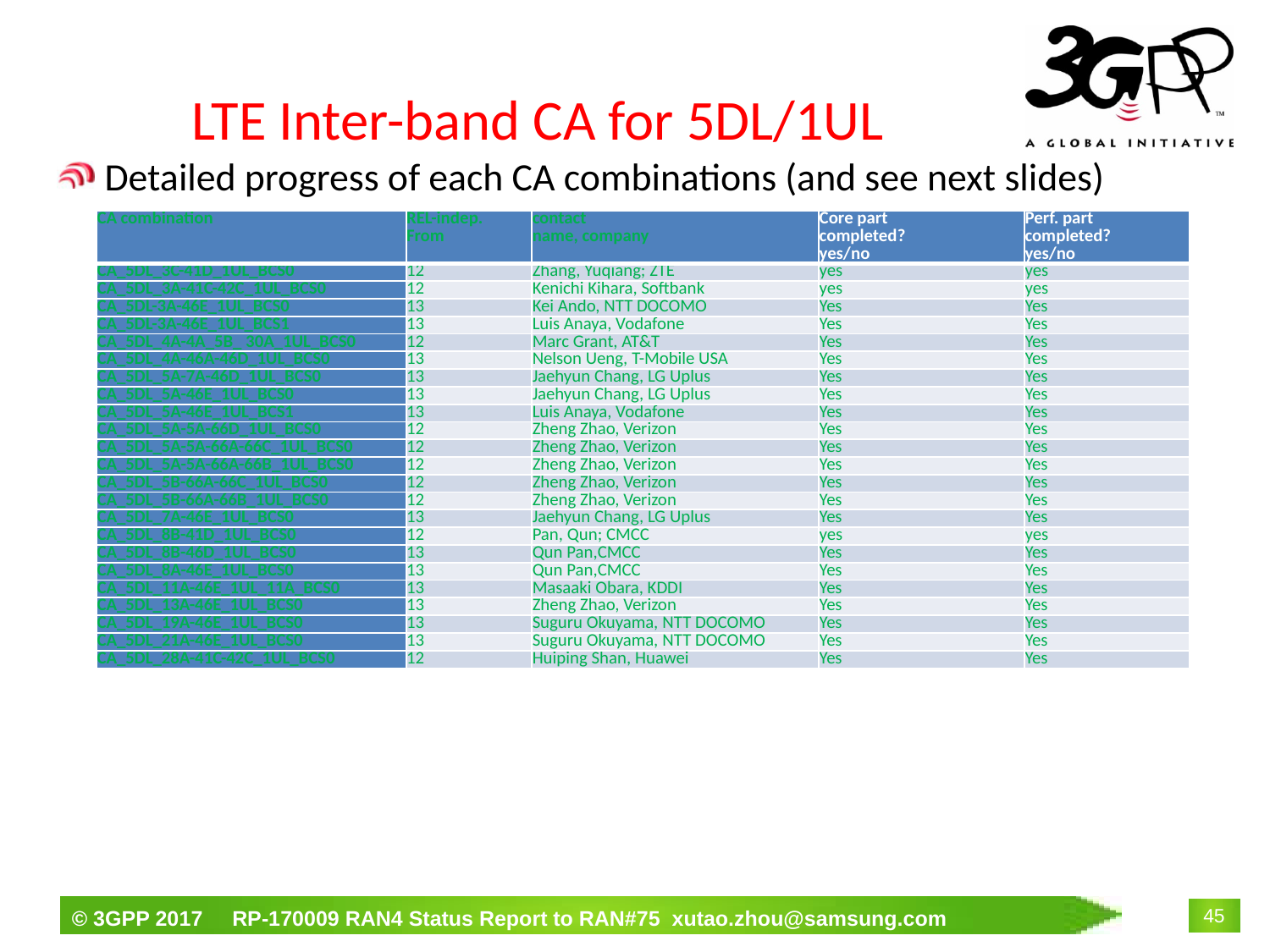

# LTE Inter-band CA for 5DL/1UL
Detailed progress of each CA combinations (and see next slides)

| CA combination | REL-indep. From | contact name, company | Core part completed? yes/no | Perf. part completed? yes/no |
| --- | --- | --- | --- | --- |
| CA\_5DL\_3C-41D\_1UL\_BCS0 | 12 | Zhang, Yuqiang; ZTE | yes | yes |
| CA\_5DL\_3A-41C-42C\_1UL\_BCS0 | 12 | Kenichi Kihara, Softbank | yes | yes |
| CA\_5DL-3A-46E\_1UL\_BCS0 | 13 | Kei Ando, NTT DOCOMO | Yes | Yes |
| CA\_5DL-3A-46E\_1UL\_BCS1 | 13 | Luis Anaya, Vodafone | Yes | Yes |
| CA\_5DL\_4A-4A\_5B\_ 30A\_1UL\_BCS0 | 12 | Marc Grant, AT&T | Yes | Yes |
| CA\_5DL\_4A-46A-46D\_1UL\_BCS0 | 13 | Nelson Ueng, T-Mobile USA | Yes | Yes |
| CA\_5DL\_5A-7A-46D\_1UL\_BCS0 | 13 | Jaehyun Chang, LG Uplus | Yes | Yes |
| CA\_5DL\_5A-46E\_1UL\_BCS0 | 13 | Jaehyun Chang, LG Uplus | Yes | Yes |
| CA\_5DL\_5A-46E\_1UL\_BCS1 | 13 | Luis Anaya, Vodafone | Yes | Yes |
| CA\_5DL\_5A-5A-66D\_1UL\_BCS0 | 12 | Zheng Zhao, Verizon | Yes | Yes |
| CA\_5DL\_5A-5A-66A-66C\_1UL\_BCS0 | 12 | Zheng Zhao, Verizon | Yes | Yes |
| CA\_5DL\_5A-5A-66A-66B\_1UL\_BCS0 | 12 | Zheng Zhao, Verizon | Yes | Yes |
| CA\_5DL\_5B-66A-66C\_1UL\_BCS0 | 12 | Zheng Zhao, Verizon | Yes | Yes |
| CA\_5DL\_5B-66A-66B\_1UL\_BCS0 | 12 | Zheng Zhao, Verizon | Yes | Yes |
| CA\_5DL\_7A-46E\_1UL\_BCS0 | 13 | Jaehyun Chang, LG Uplus | Yes | Yes |
| CA\_5DL\_8B-41D\_1UL\_BCS0 | 12 | Pan, Qun; CMCC | yes | yes |
| CA\_5DL\_8B-46D\_1UL\_BCS0 | 13 | Qun Pan,CMCC | Yes | Yes |
| CA\_5DL\_8A-46E\_1UL\_BCS0 | 13 | Qun Pan,CMCC | Yes | Yes |
| CA\_5DL\_11A-46E\_1UL\_11A\_BCS0 | 13 | Masaaki Obara, KDDI | Yes | Yes |
| CA\_5DL\_13A-46E\_1UL\_BCS0 | 13 | Zheng Zhao, Verizon | Yes | Yes |
| CA\_5DL\_19A-46E\_1UL\_BCS0 | 13 | Suguru Okuyama, NTT DOCOMO | Yes | Yes |
| CA\_5DL\_21A-46E\_1UL\_BCS0 | 13 | Suguru Okuyama, NTT DOCOMO | Yes | Yes |
| CA\_5DL\_28A-41C-42C\_1UL\_BCS0 | 12 | Huiping Shan, Huawei | Yes | Yes |